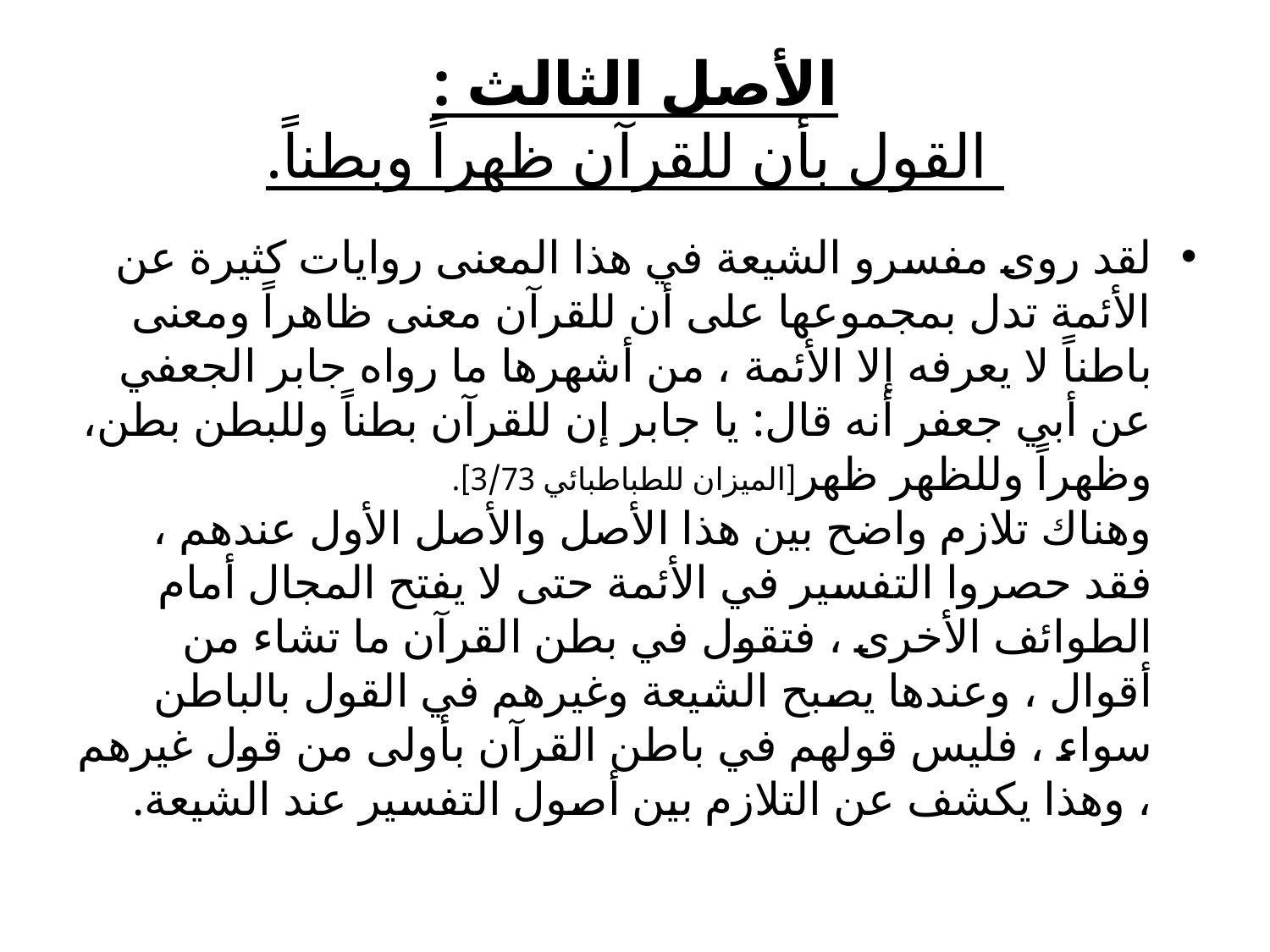

# الأصل الثالث : القول بأن للقرآن ظهراً وبطناً.
لقد روى مفسرو الشيعة في هذا المعنى روايات كثيرة عن الأئمة تدل بمجموعها على أن للقرآن معنى ظاهراً ومعنى باطناً لا يعرفه إلا الأئمة ، من أشهرها ما رواه جابر الجعفي عن أبي جعفر أنه قال: يا جابر إن للقرآن بطناً وللبطن بطن، وظهراً وللظهر ظهر[الميزان للطباطبائي 3/73].
وهناك تلازم واضح بين هذا الأصل والأصل الأول عندهم ، فقد حصروا التفسير في الأئمة حتى لا يفتح المجال أمام الطوائف الأخرى ، فتقول في بطن القرآن ما تشاء من أقوال ، وعندها يصبح الشيعة وغيرهم في القول بالباطن سواء ، فليس قولهم في باطن القرآن بأولى من قول غيرهم ، وهذا يكشف عن التلازم بين أصول التفسير عند الشيعة.